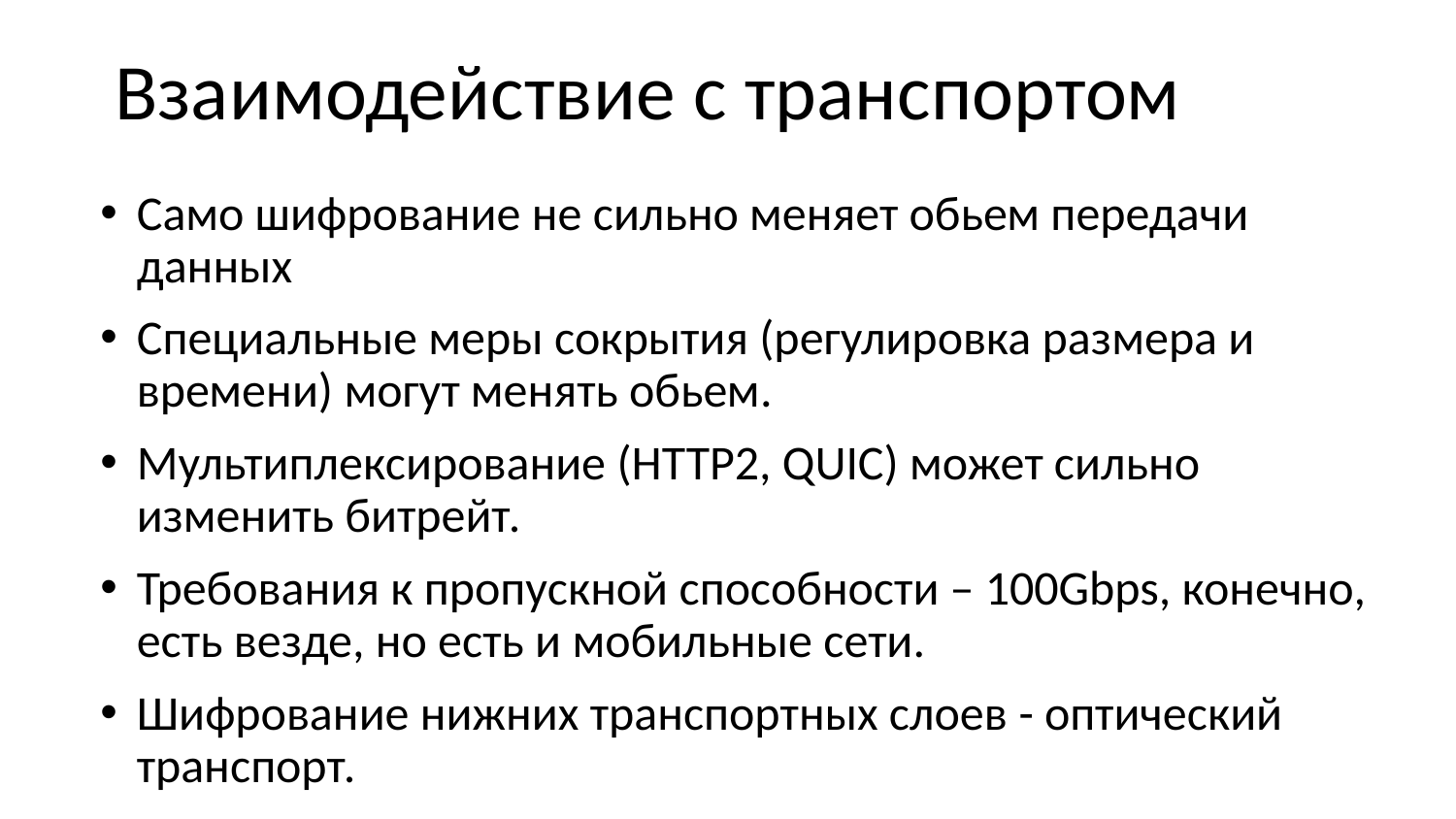

# Взаимодействие с транспортом
Само шифрование не сильно меняет обьем передачи данных
Специальные меры сокрытия (регулировка размера и времени) могут менять обьем.
Мультиплексирование (HTTP2, QUIC) может сильно изменить битрейт.
Требования к пропускной способности – 100Gbps, конечно, есть везде, но есть и мобильные сети.
Шифрование нижних транспортных слоев - оптический транспорт.